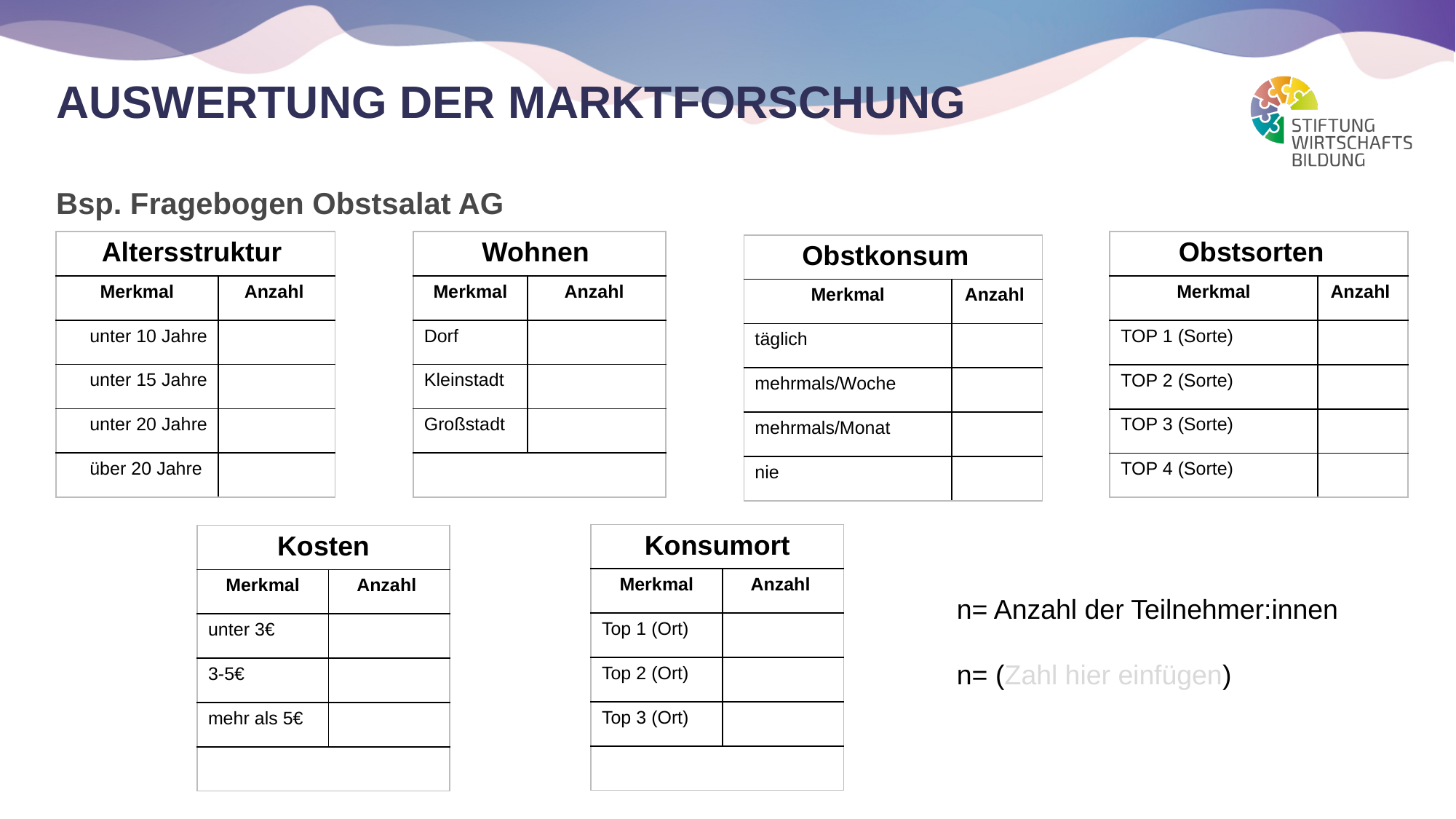

# Auswertung der Marktforschung
Bsp. Fragebogen Obstsalat AG

| Altersstruktur |  |
| --- | --- |
| Merkmal | Anzahl |
| unter 10 Jahre |  |
| unter 15 Jahre |  |
| unter 20 Jahre |  |
| über 20 Jahre |  |
| Wohnen |  |
| --- | --- |
| Merkmal | Anzahl |
| Dorf |  |
| Kleinstadt |  |
| Großstadt |  |
|  |  |
| Obstsorten |  |
| --- | --- |
| Merkmal | Anzahl |
| TOP 1 (Sorte) |  |
| TOP 2 (Sorte) |  |
| TOP 3 (Sorte) |  |
| TOP 4 (Sorte) |  |
| Obstkonsum |  |
| --- | --- |
| Merkmal | Anzahl |
| täglich |  |
| mehrmals/Woche |  |
| mehrmals/Monat |  |
| nie |  |
| Konsumort |  |
| --- | --- |
| Merkmal | Anzahl |
| Top 1 (Ort) |  |
| Top 2 (Ort) |  |
| Top 3 (Ort) |  |
|  |  |
| Kosten |  |
| --- | --- |
| Merkmal | Anzahl |
| unter 3€ |  |
| 3-5€ |  |
| mehr als 5€ |  |
|  |  |
n= Anzahl der Teilnehmer:innen

n= (Zahl hier einfügen)